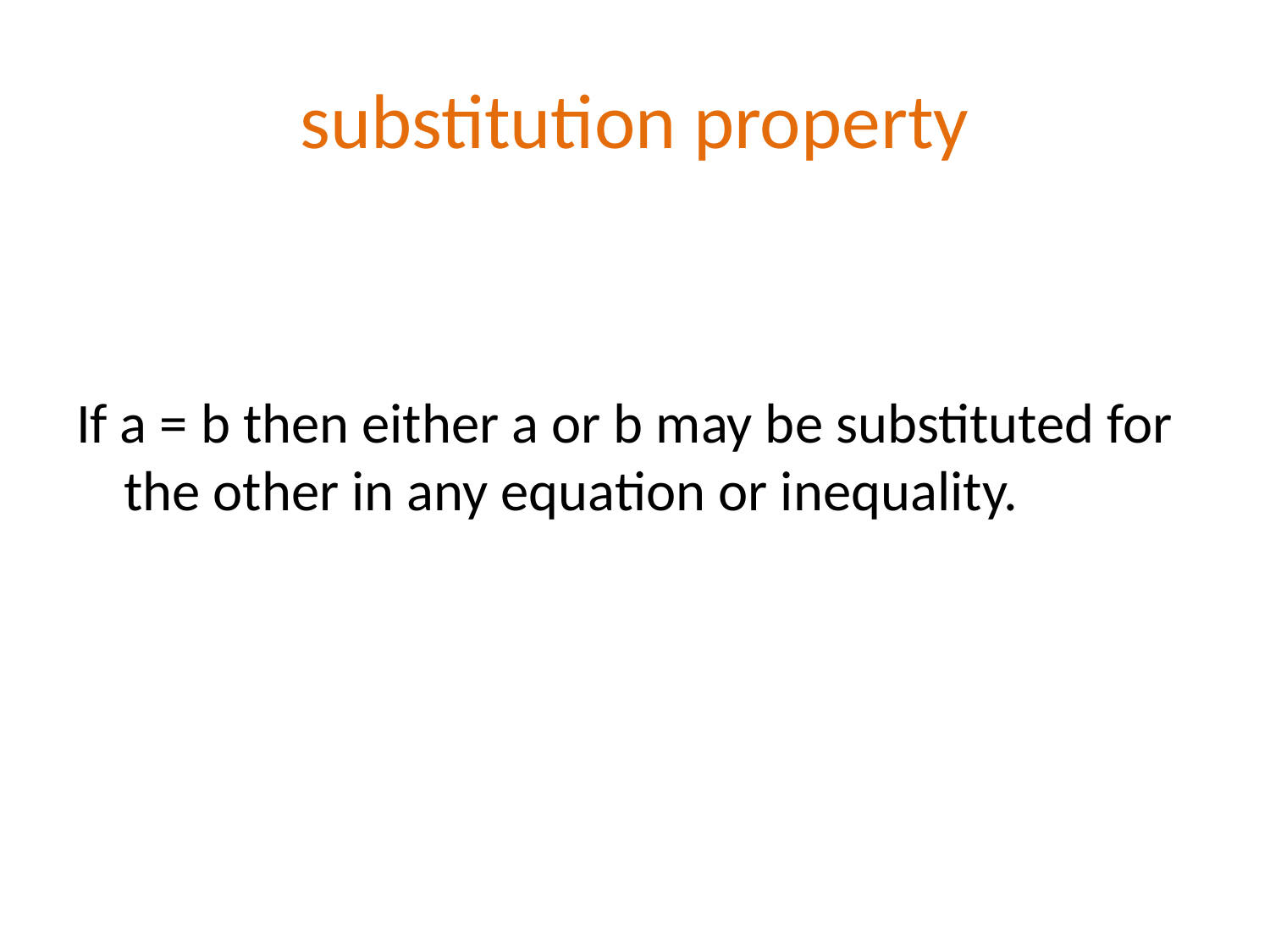

# substitution property

If a = b then either a or b may be substituted for the other in any equation or inequality.